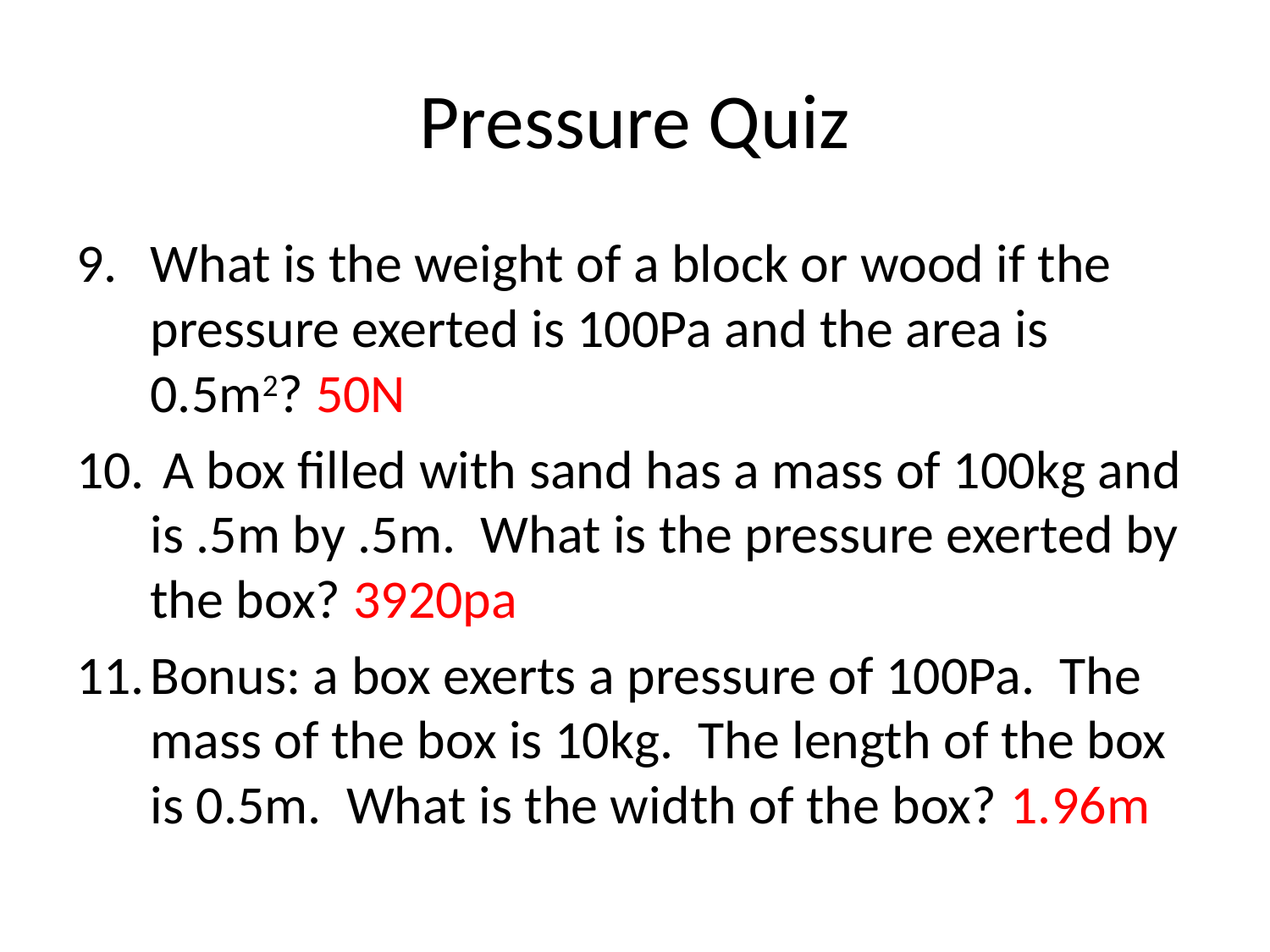

# Pressure Quiz
What is the weight of a block or wood if the pressure exerted is 100Pa and the area is 0.5m2? 50N
 A box filled with sand has a mass of 100kg and is .5m by .5m.  What is the pressure exerted by the box? 3920pa
Bonus: a box exerts a pressure of 100Pa.  The mass of the box is 10kg.  The length of the box is 0.5m.  What is the width of the box? 1.96m